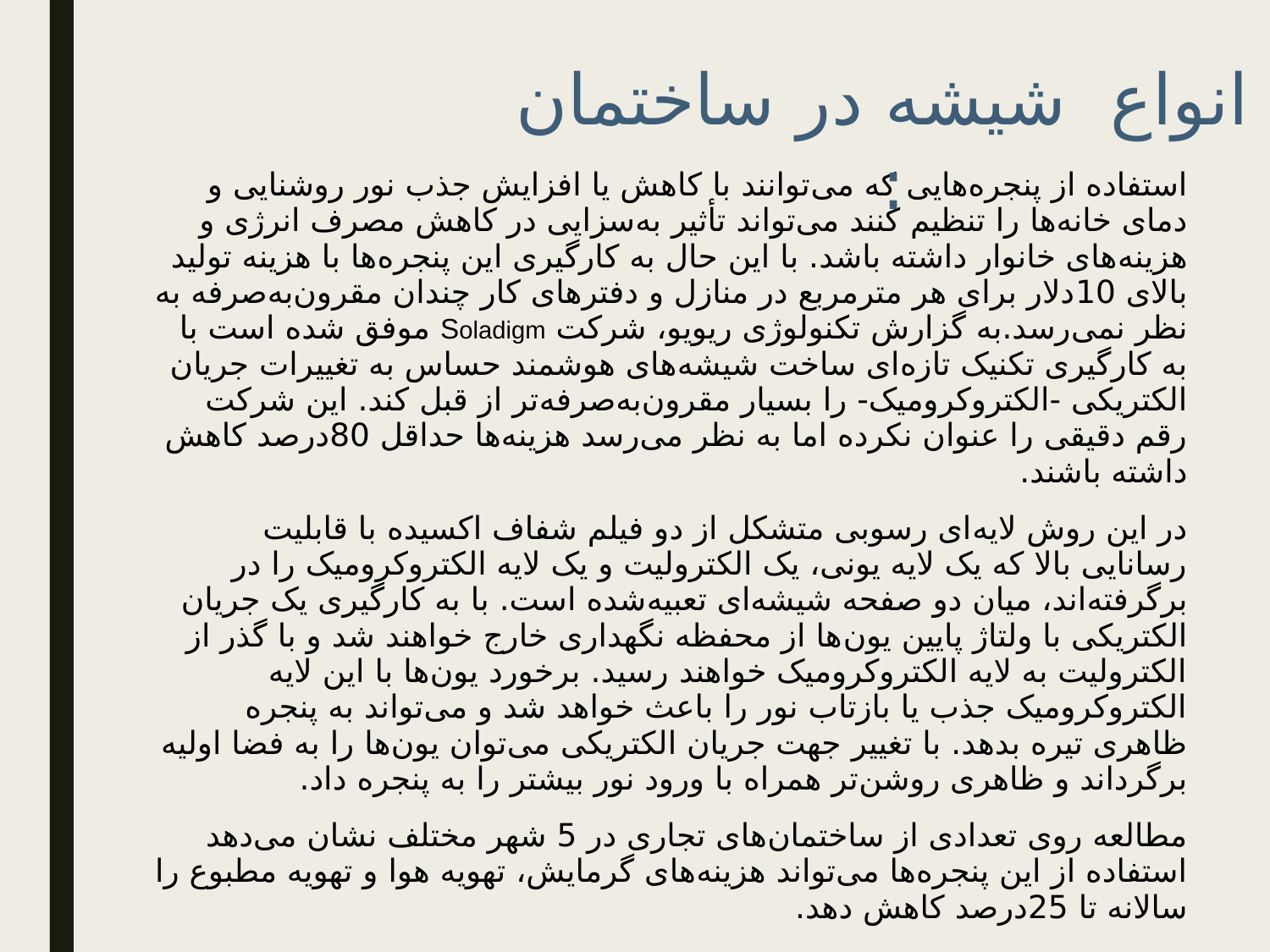

انواع  شیشه در ساختمان :
استفاده از پنجره‌هایی که می‌توانند با کاهش یا افزایش جذب نور روشنایی و دمای خانه‌ها را تنظیم کنند می‌تواند تأثیر به‌سزایی در کاهش مصرف انرژی و هزینه‌های خانوار داشته باشد. با این حال به کارگیری این پنجره‌ها با هزینه تولید بالای 10دلار برای هر مترمربع در منازل و دفترهای کار چندان مقرون‌به‌صرفه به نظر نمی‌رسد.به گزارش تکنولوژی ریویو، شرکت Soladigm موفق شده است با به کارگیری تکنیک تازه‌ای ساخت شیشه‌های هوشمند حساس به تغییرات جریان الکتریکی -الکتروکرومیک- را بسیار‌ مقرون‌به‌صرفه‌تر از قبل کند. این شرکت رقم دقیقی را عنوان نکرده اما به نظر می‌رسد هزینه‌ها حداقل 80درصد کاهش داشته باشند.
در این روش لایه‌ای رسوبی متشکل از دو فیلم شفاف اکسیده با قابلیت رسانایی بالا که یک لایه یونی، یک الکترولیت و یک لایه الکتروکرومیک را در برگرفته‌اند، میان دو صفحه شیشه‌ای تعبیه‌شده است. با به کارگیری یک جریان الکتریکی با ولتاژ پایین یون‌ها از محفظه نگهداری خارج خواهند شد و با گذر از الکترولیت به لایه الکتروکرومیک خواهند رسید. برخورد یون‌ها با این لایه الکتروکرومیک جذب یا بازتاب نور را باعث خواهد شد و می‌تواند به پنجره ظاهری تیره بدهد. با تغییر جهت جریان الکتریکی می‌توان یون‌ها را به فضا اولیه برگرداند و ظاهری روشن‌تر همراه با ورود نور بیشتر را به پنجره داد.
مطالعه روی تعدادی از ساختمان‌های تجاری در 5 شهر مختلف نشان می‌دهد استفاده از این پنجره‌ها می‌تواند هزینه‌های گرمایش، تهویه هوا و تهویه مطبوع را سالانه تا 25درصد کاهش دهد.